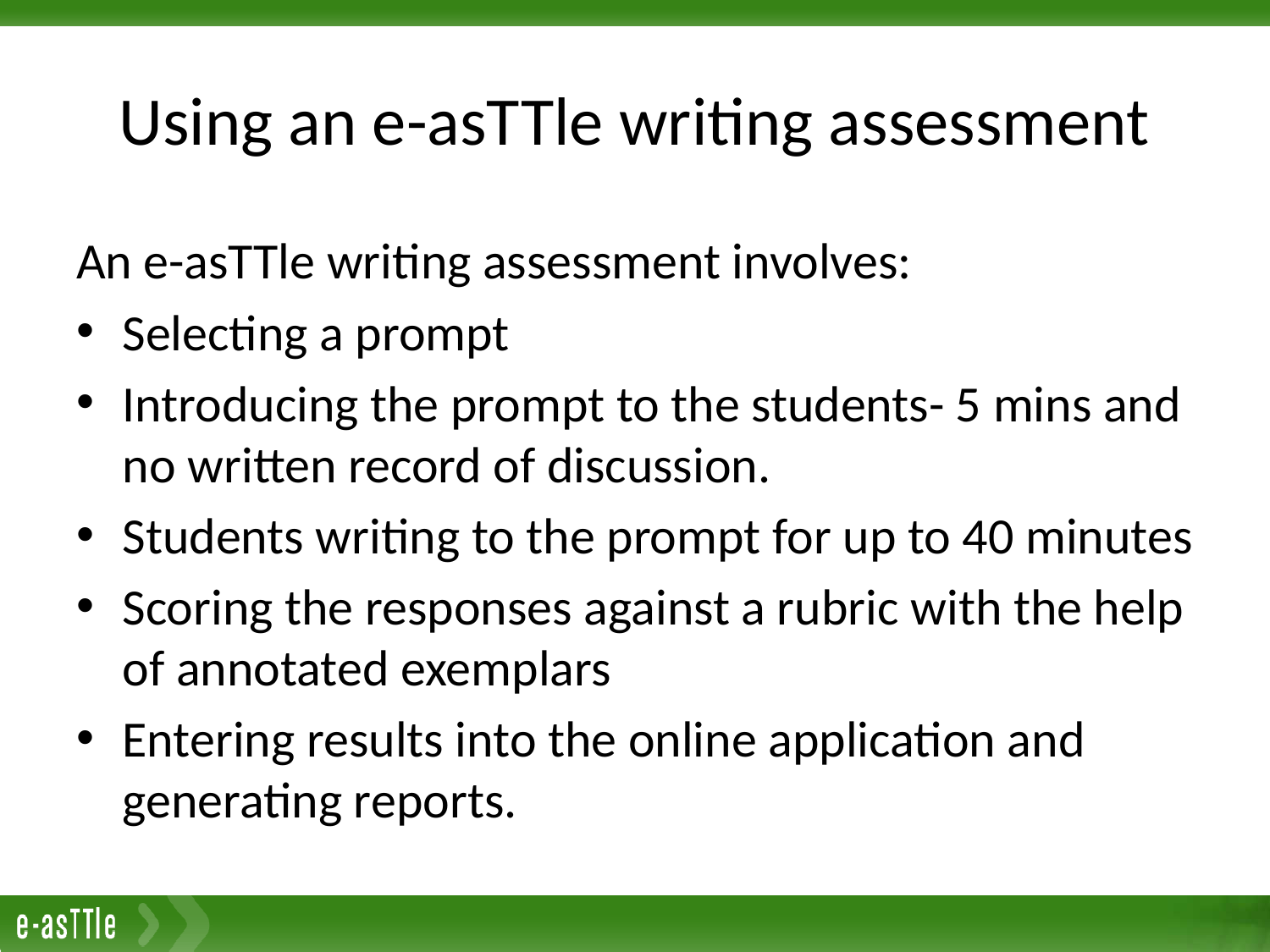

# Using an e-asTTle writing assessment
An e-asTTle writing assessment involves:
Selecting a prompt
Introducing the prompt to the students- 5 mins and no written record of discussion.
Students writing to the prompt for up to 40 minutes
Scoring the responses against a rubric with the help of annotated exemplars
Entering results into the online application and generating reports.